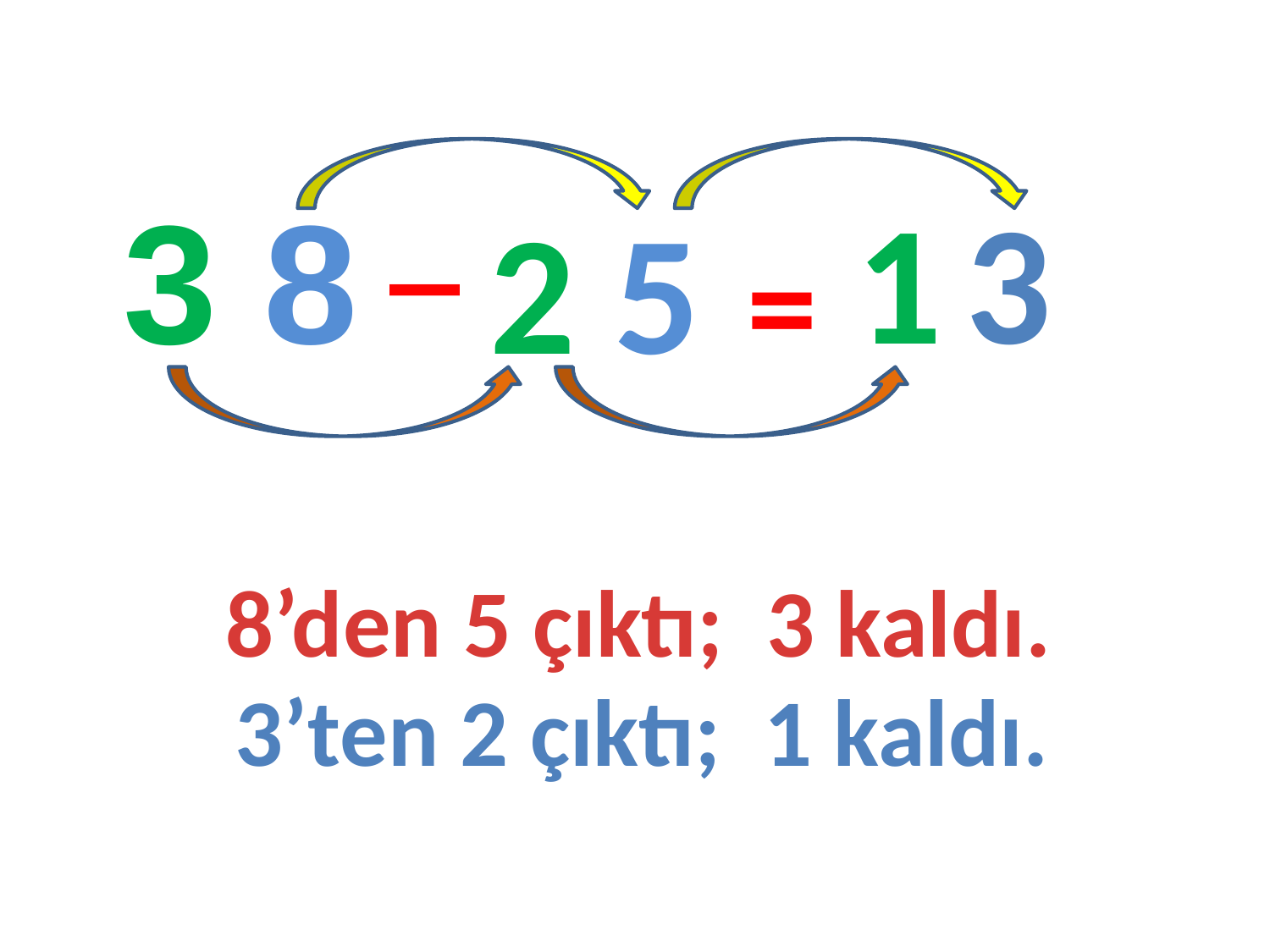

_

3 8
1
3
2 5
=

8’den 5 çıktı;  3 kaldı.
3’ten 2 çıktı;  1 kaldı.